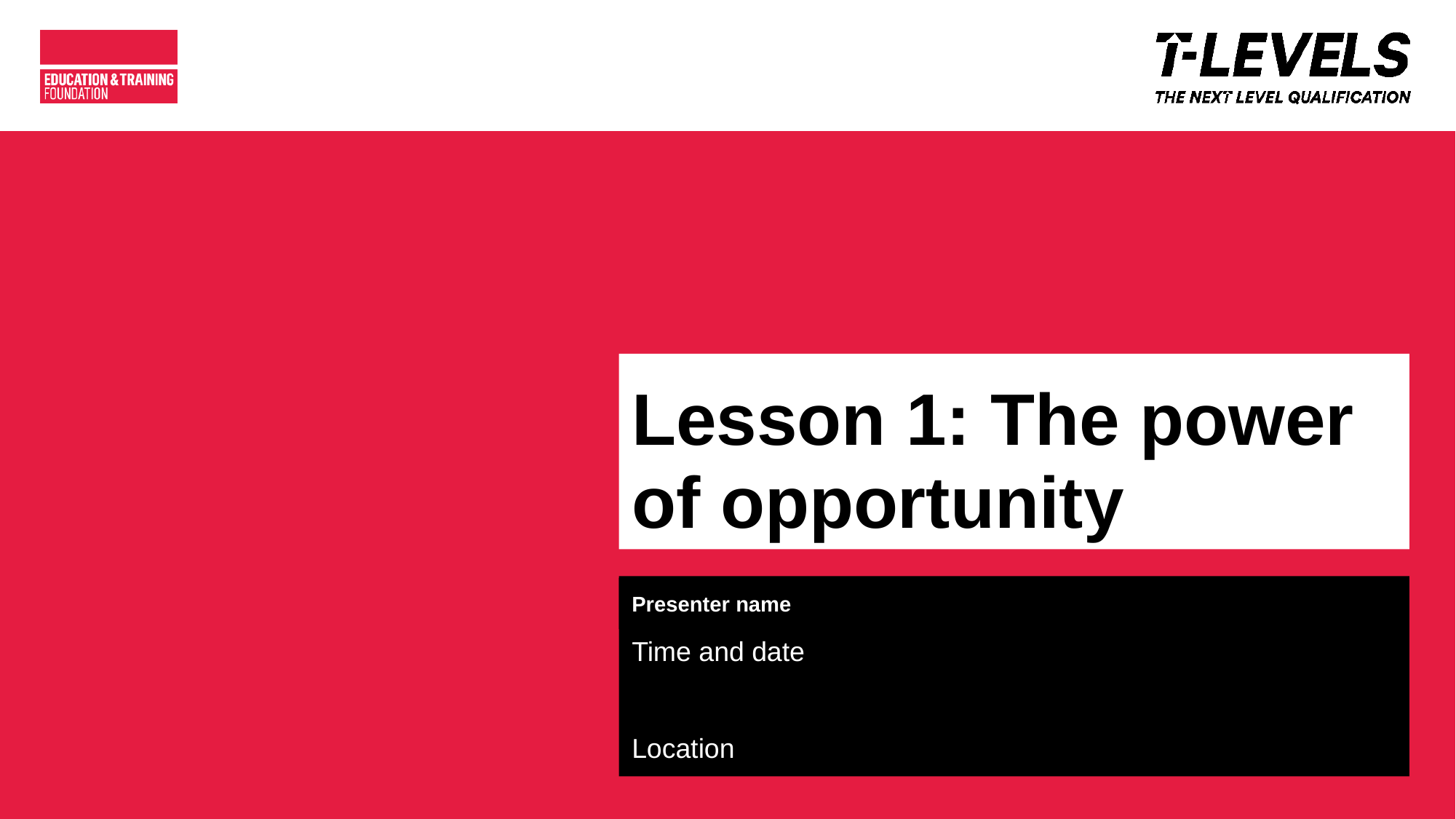

# Lesson 1: The power of opportunity
Presenter name
Time and date
Location